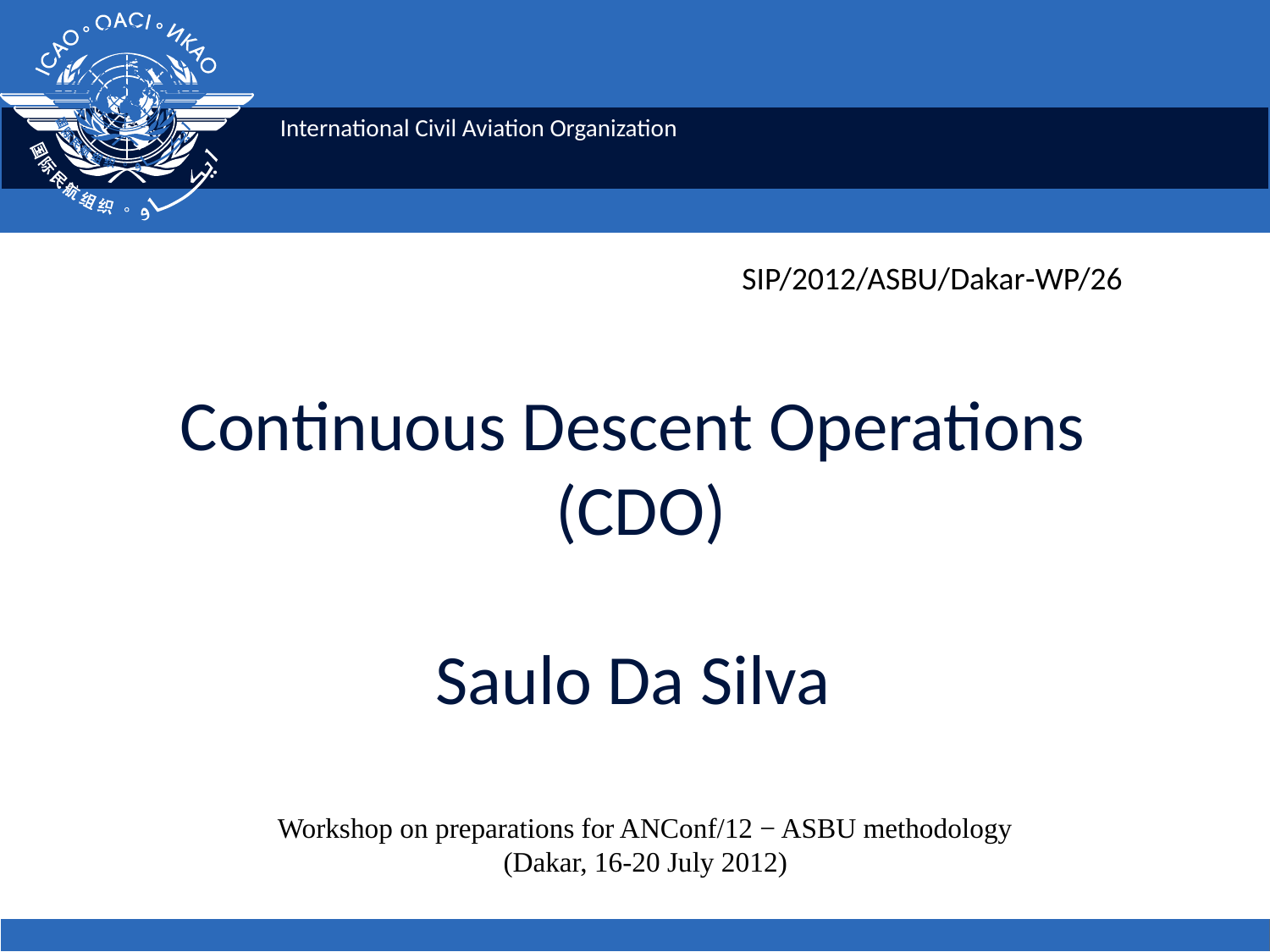

SIP/2012/ASBU/Dakar-WP/26
# Continuous Descent Operations (CDO) Saulo Da Silva
Workshop on preparations for ANConf/12 − ASBU methodology
(Dakar, 16-20 July 2012)